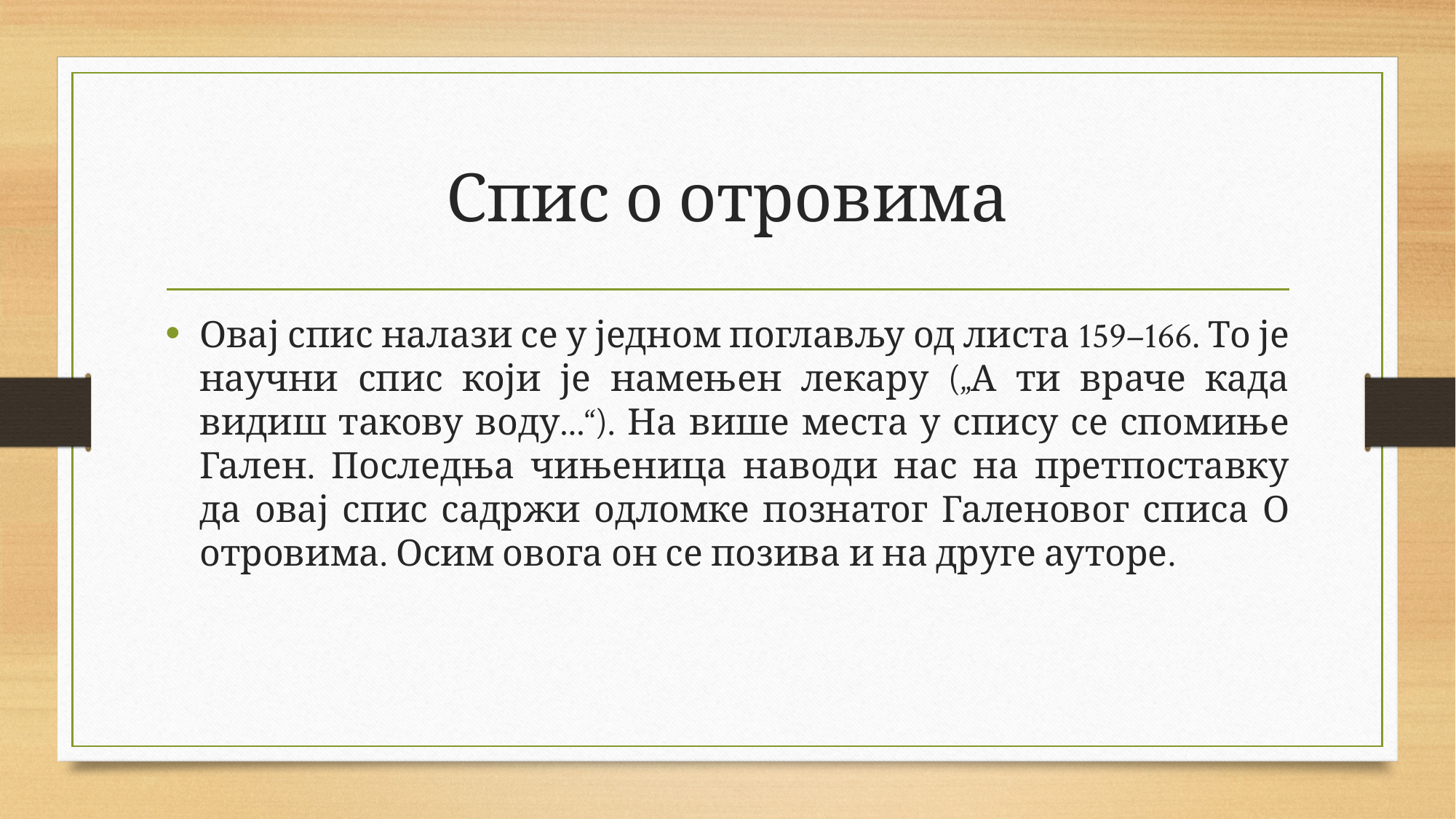

# Спис о отровима
Овај спис налази се у једном поглављу од листа 159–166. То је научни спис који је намењен лекару („А ти враче када видиш такову воду...“). На више места у спису се спомиње Гален. Последња чињеница наводи нас на претпоставку да овај спис садржи одломке познатог Галеновог списа О отровима. Осим овога он се позива и на друге ауторе.